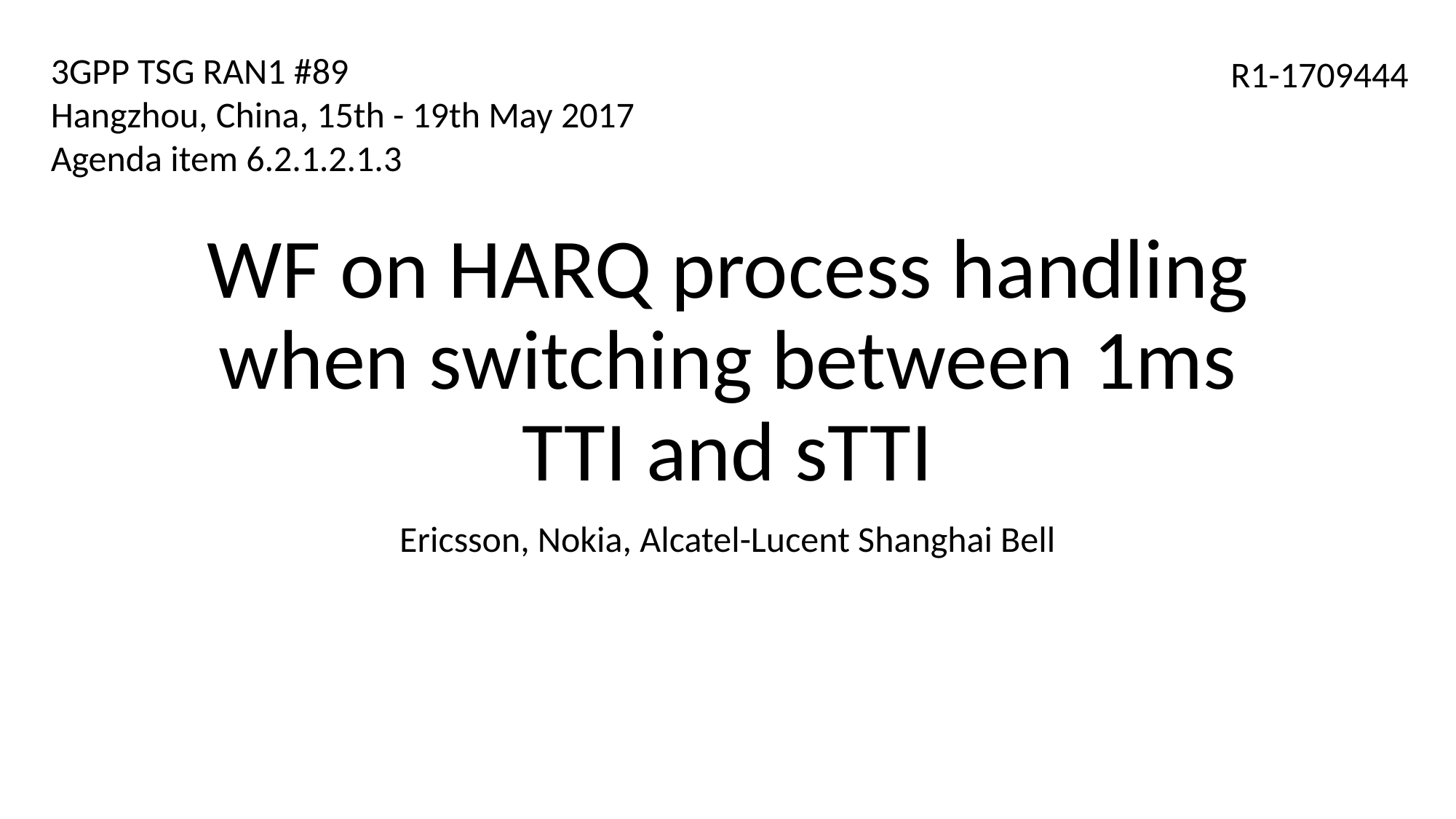

3GPP TSG RAN1 #89
Hangzhou, China, 15th - 19th May 2017
Agenda item 6.2.1.2.1.3
R1-1709444
# WF on HARQ process handling when switching between 1ms TTI and sTTI
Ericsson, Nokia, Alcatel-Lucent Shanghai Bell